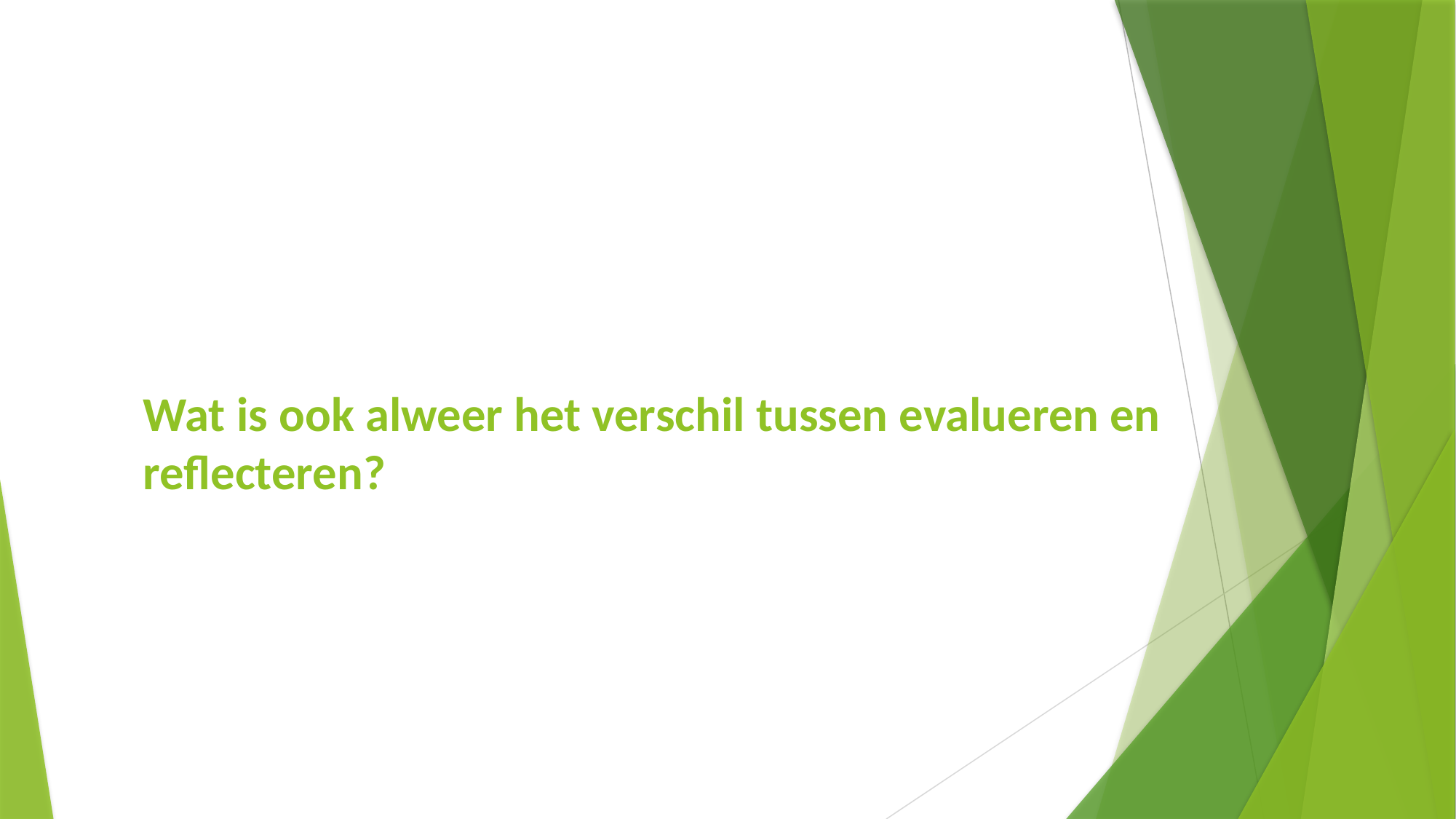

Wat is ook alweer het verschil tussen evalueren en reflecteren?